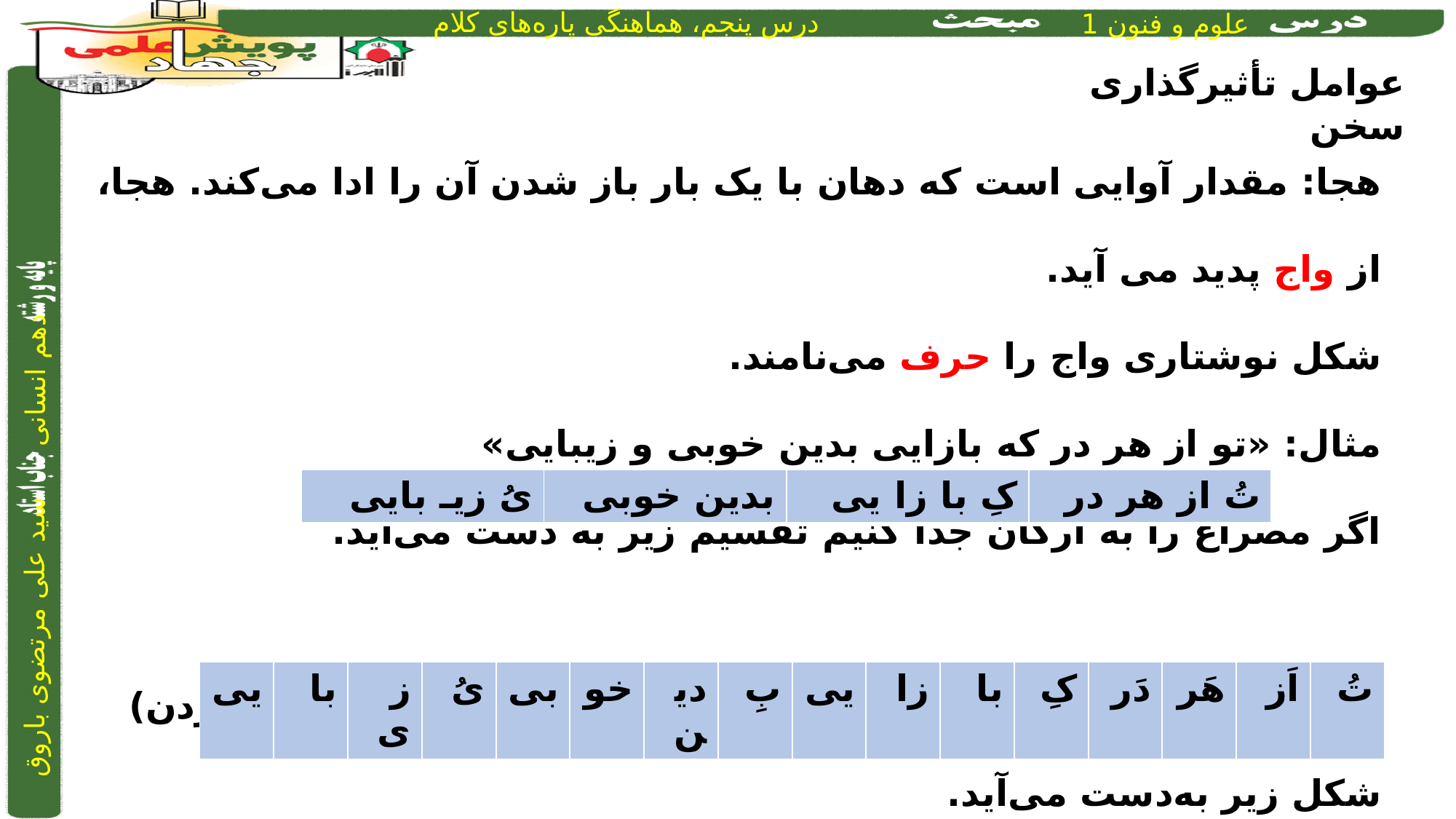

عوامل تأثیرگذاری سخن
هجا: مقدار آوایی است که دهان با یک بار باز شدن آن را ادا می‌کند. هجا، از واج پدید می آید.
شکل نوشتاری واج را حرف می‌نامند.
مثال: «تو از هر در که بازایی بدین خوبی و زیبایی»
اگر مصراع را به ارکان جدا کنیم تقسیم زیر به دست می‌آید.

 حالا اگر هر قسمت را به قطعه‌های کوچک‌تر تقسیم کنیم (بخش کردن) شکل زیر به‌دست می‌آید.

هر یک از این بخش‌ها را یک هجا می‌نامند.

| یُ زیـ بایی | بدین خوبی | کِ با زا یی | تُ از هر در |
| --- | --- | --- | --- |
| یی | با | زی | یُ | بی | خو | دین | بِ | یی | زا | با | کِ | دَر | هَر | اَز | تُ |
| --- | --- | --- | --- | --- | --- | --- | --- | --- | --- | --- | --- | --- | --- | --- | --- |